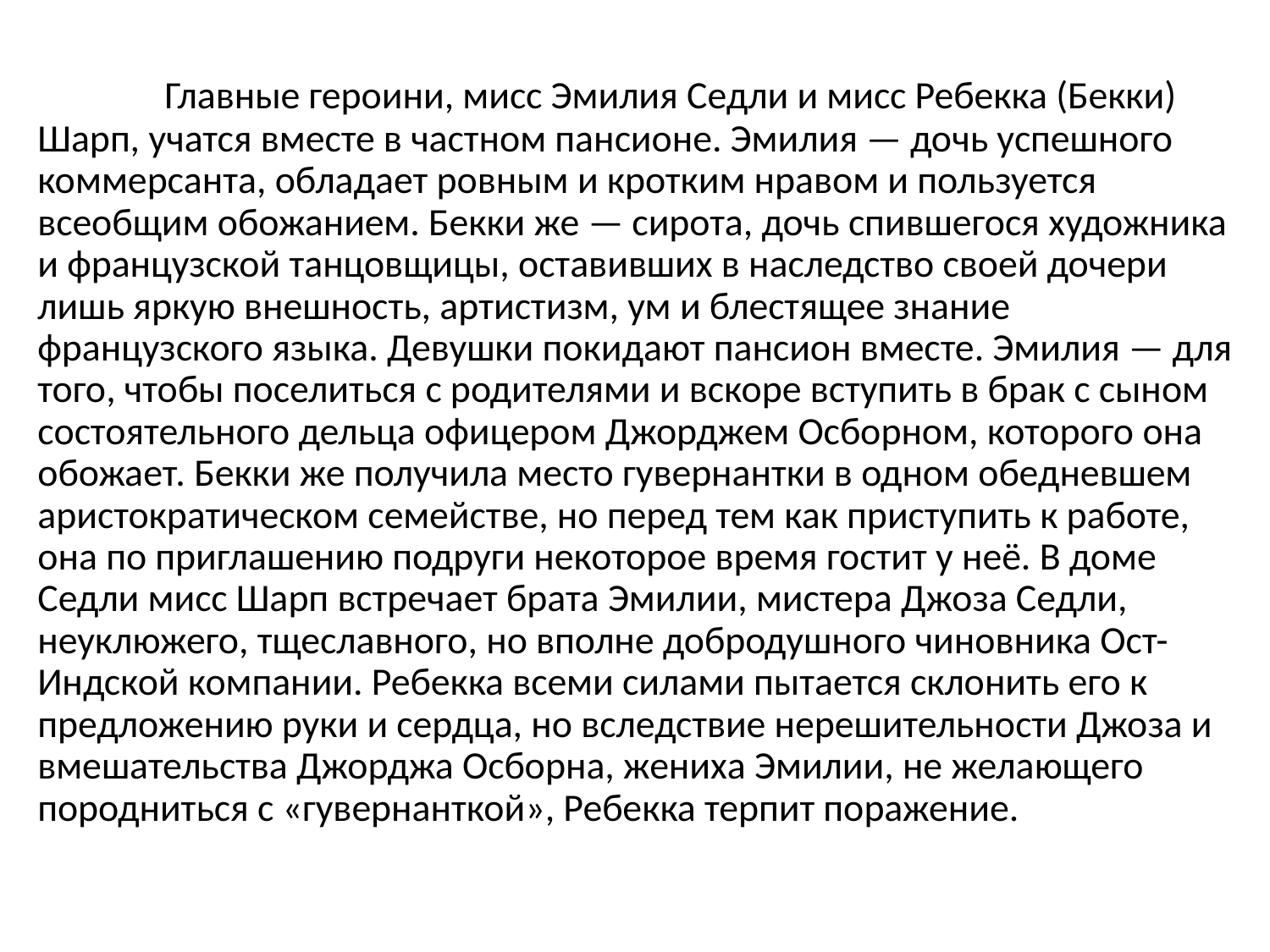

# Главные героини, мисс Эмилия Седли и мисс Ребекка (Бекки) Шарп, учатся вместе в частном пансионе. Эмилия — дочь успешного коммерсанта, обладает ровным и кротким нравом и пользуется всеобщим обожанием. Бекки же — сирота, дочь спившегося художника и французской танцовщицы, оставивших в наследство своей дочери лишь яркую внешность, артистизм, ум и блестящее знание французского языка. Девушки покидают пансион вместе. Эмилия — для того, чтобы поселиться с родителями и вскоре вступить в брак с сыном состоятельного дельца офицером Джорджем Осборном, которого она обожает. Бекки же получила место гувернантки в одном обедневшем аристократическом семействе, но перед тем как приступить к работе, она по приглашению подруги некоторое время гостит у неё. В доме Седли мисс Шарп встречает брата Эмилии, мистера Джоза Седли, неуклюжего, тщеславного, но вполне добродушного чиновника Ост-Индской компании. Ребекка всеми силами пытается склонить его к предложению руки и сердца, но вследствие нерешительности Джоза и вмешательства Джорджа Осборна, жениха Эмилии, не желающего породниться с «гувернанткой», Ребекка терпит поражение.